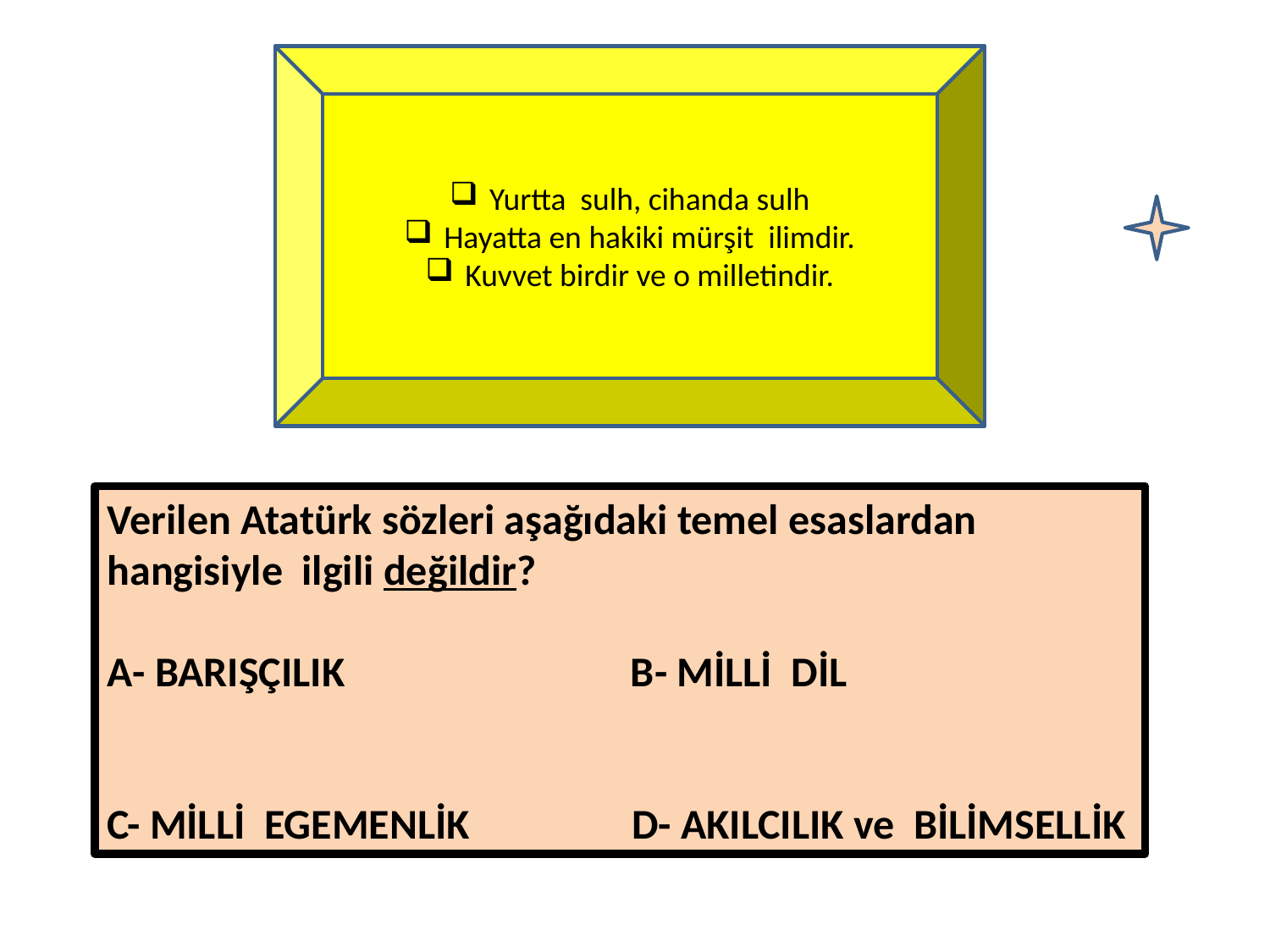

Yurtta  sulh, cihanda sulh
Hayatta en hakiki mürşit  ilimdir.
Kuvvet birdir ve o milletindir.

Verilen Atatürk sözleri aşağıdaki temel esaslardan hangisiyle  ilgili değildir?

A- BARIŞÇILIK                              B- MİLLİ  DİL

C- MİLLİ  EGEMENLİK                 D- AKILCILIK ve  BİLİMSELLİK